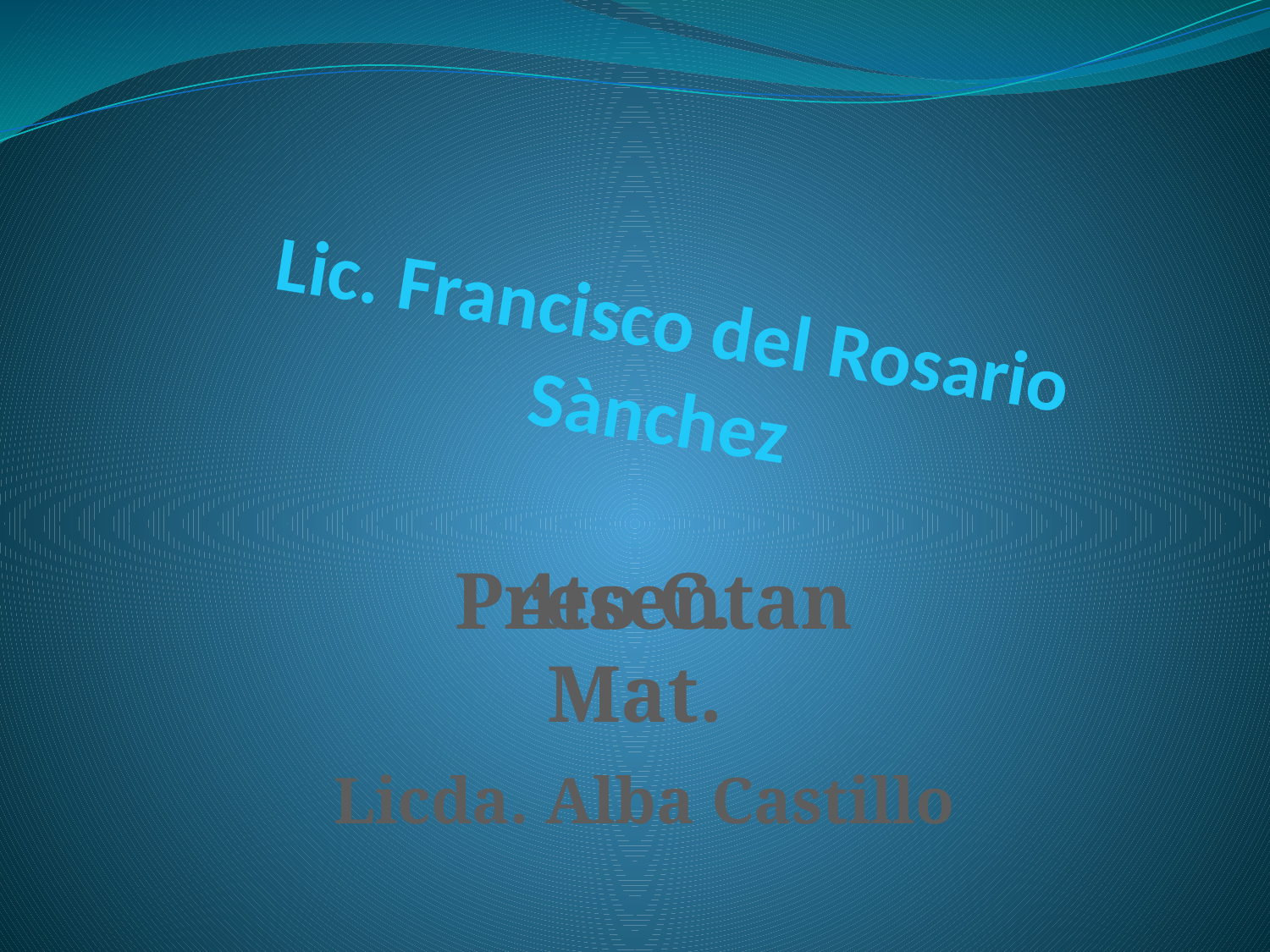

# Lic. Francisco del Rosario Sànchez

4to C.
Mat.
Presentan
Licda. Alba Castillo